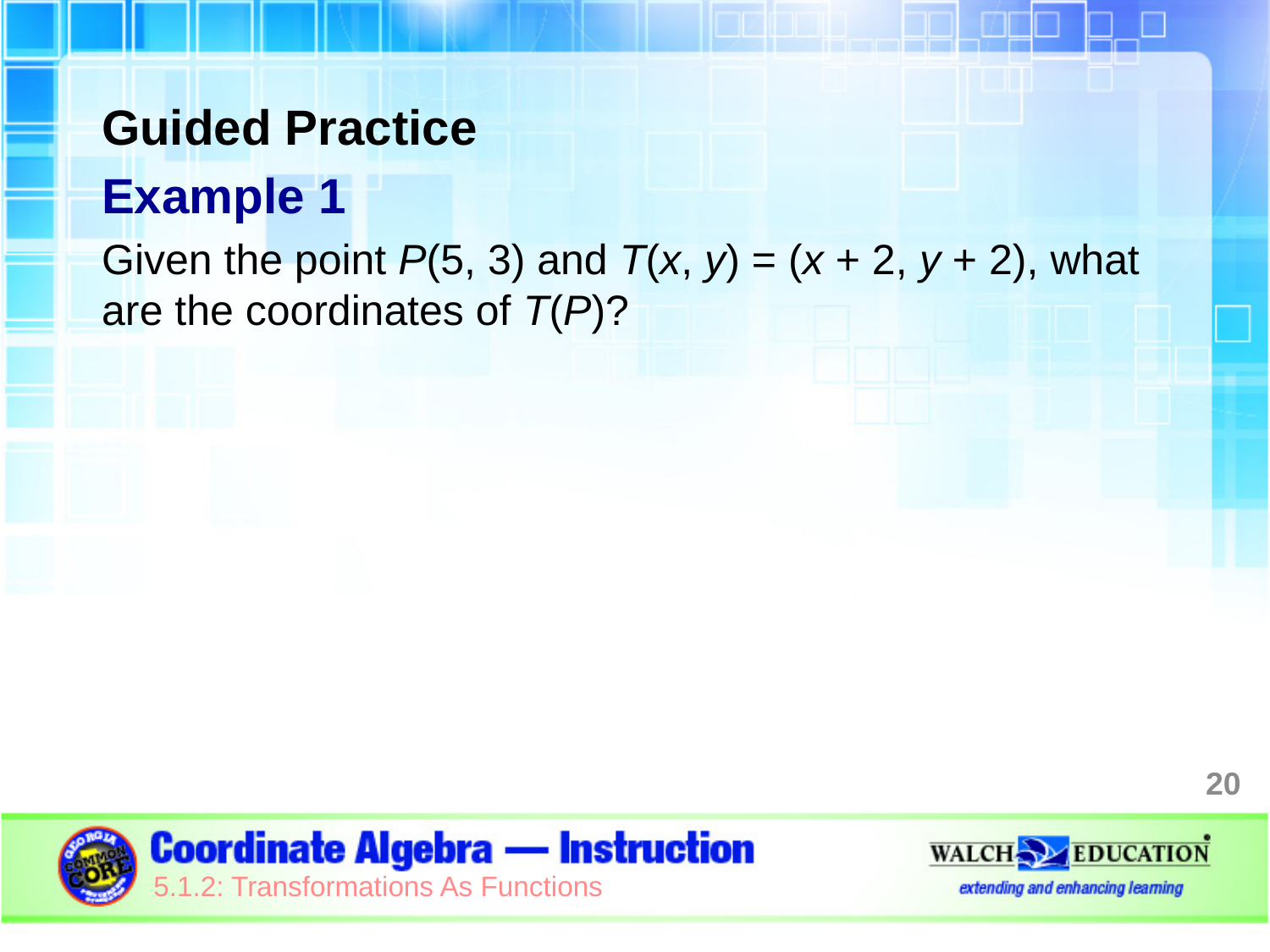

Guided Practice
Example 1
Given the point P(5, 3) and T(x, y) = (x + 2, y + 2), what are the coordinates of T(P)?

20
5.1.2: Transformations As Functions